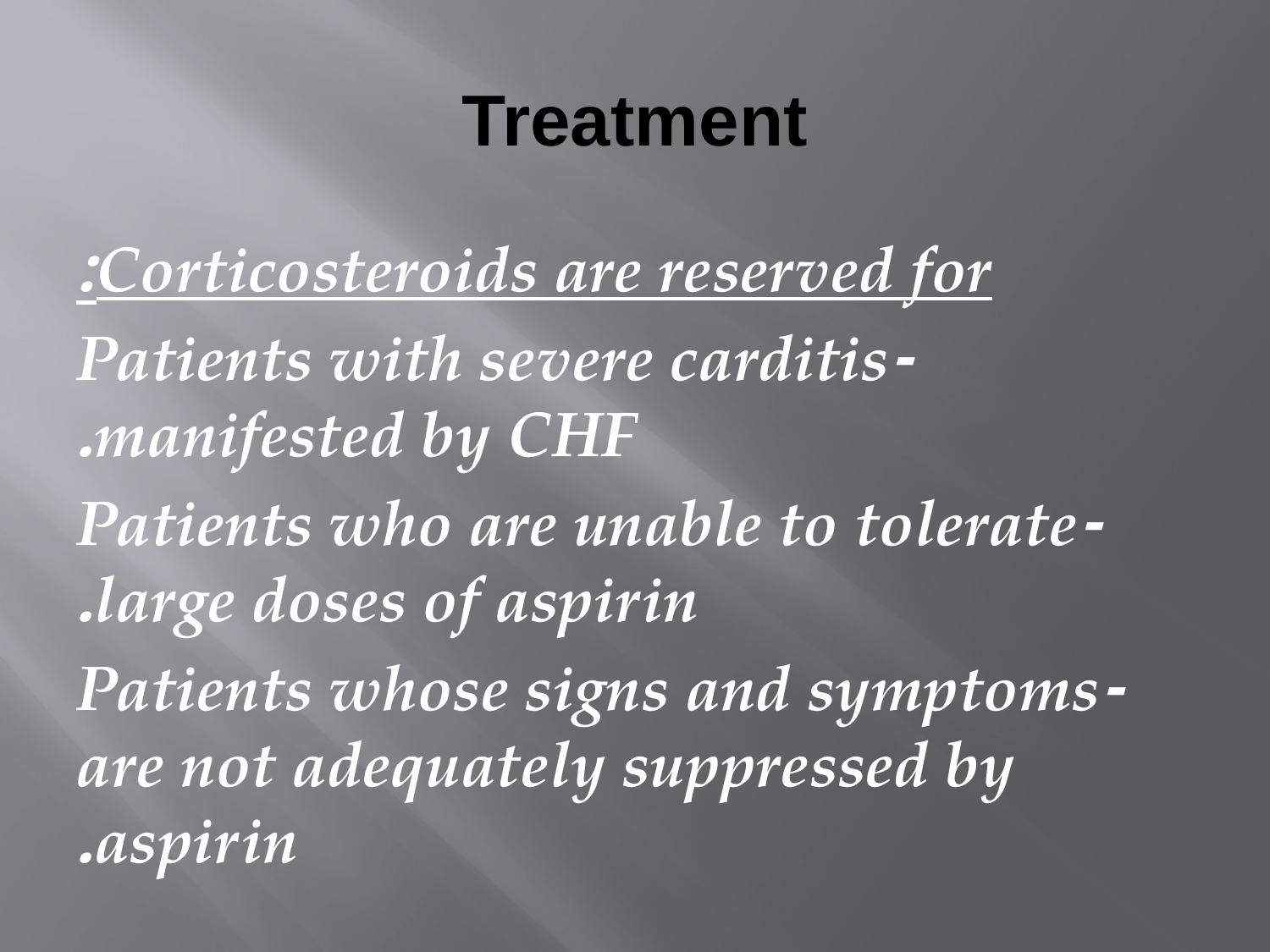

# Treatment
Corticosteroids are reserved for:
-Patients with severe carditis manifested by CHF.
-Patients who are unable to tolerate large doses of aspirin.
-Patients whose signs and symptoms are not adequately suppressed by aspirin.